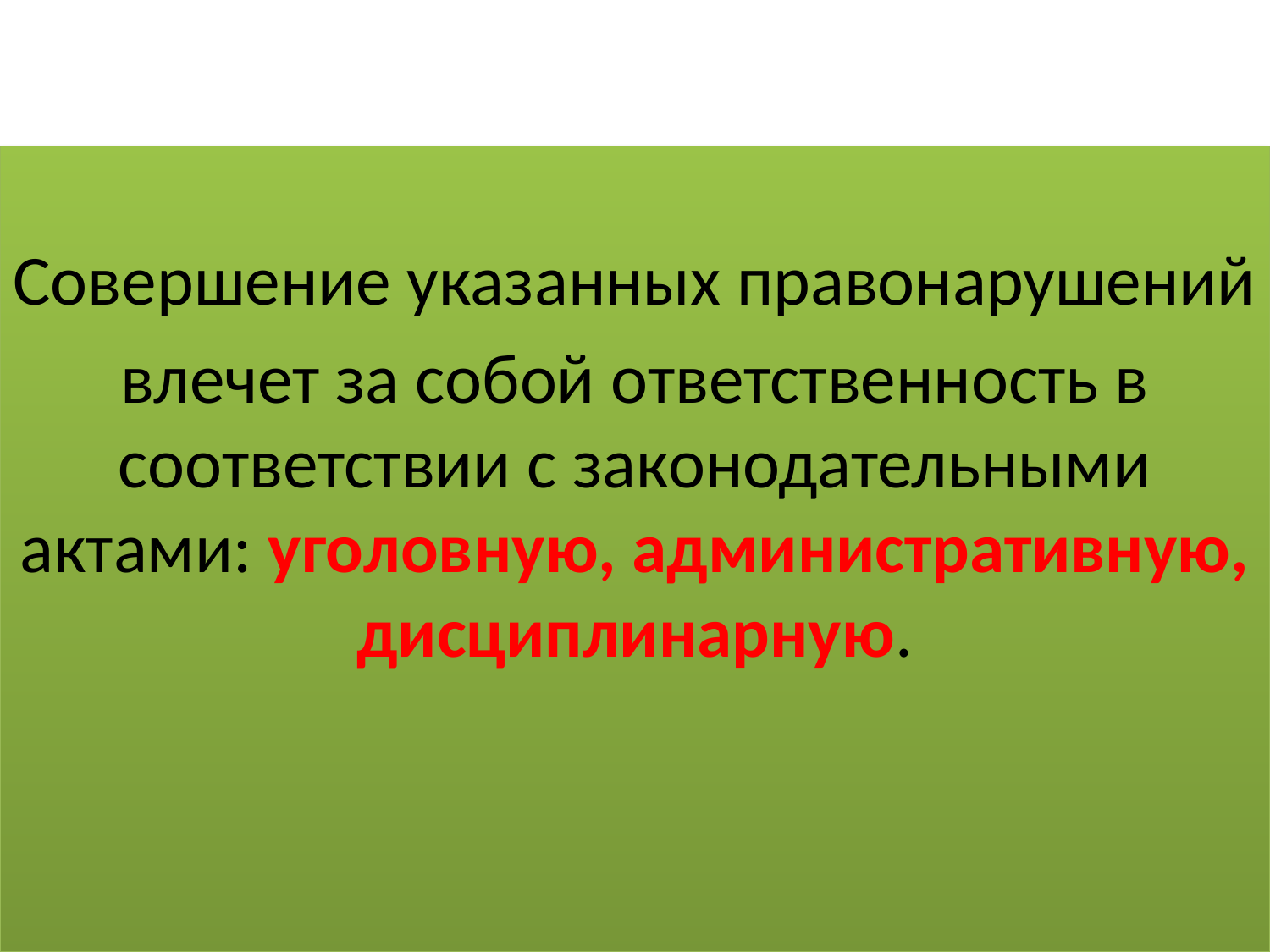

#

Совершение указанных правонарушений
влечет за собой ответственность в соответствии с законодательными актами: уголовную, административную, дисциплинарную.
60